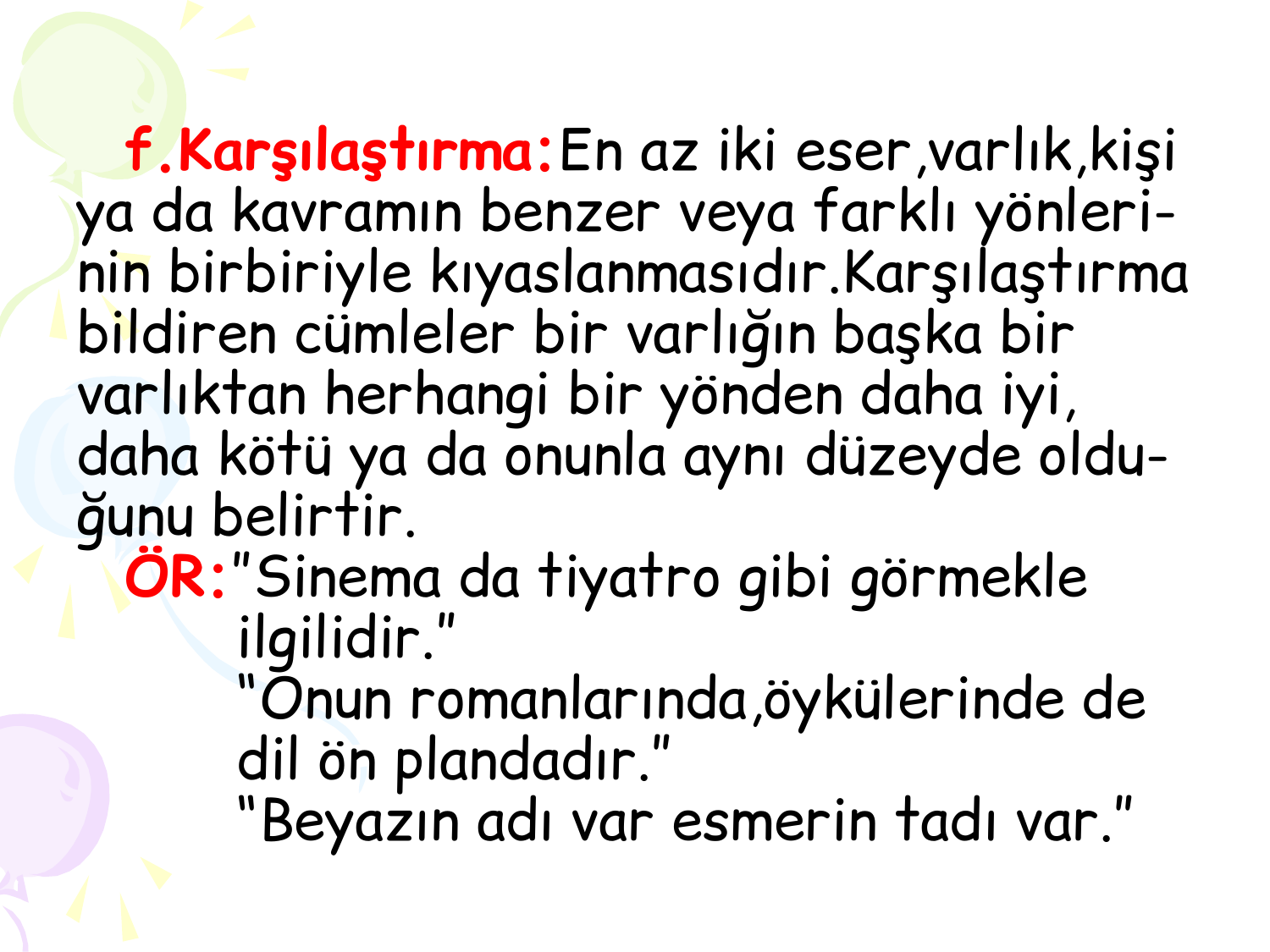

# f.Karşılaştırma:En az iki eser,varlık,kişi ya da kavramın benzer veya farklı yönleri- nin birbiriyle kıyaslanmasıdır.Karşılaştırma bildiren cümleler bir varlığın başka bir varlıktan herhangi bir yönden daha iyi, daha kötü ya da onunla aynı düzeyde oldu- ğunu belirtir. ÖR:”Sinema da tiyatro gibi görmekle 	  ilgilidir.” “Onun romanlarında,öykülerinde de   	  dil ön plandadır.” “Beyazın adı var esmerin tadı var.”